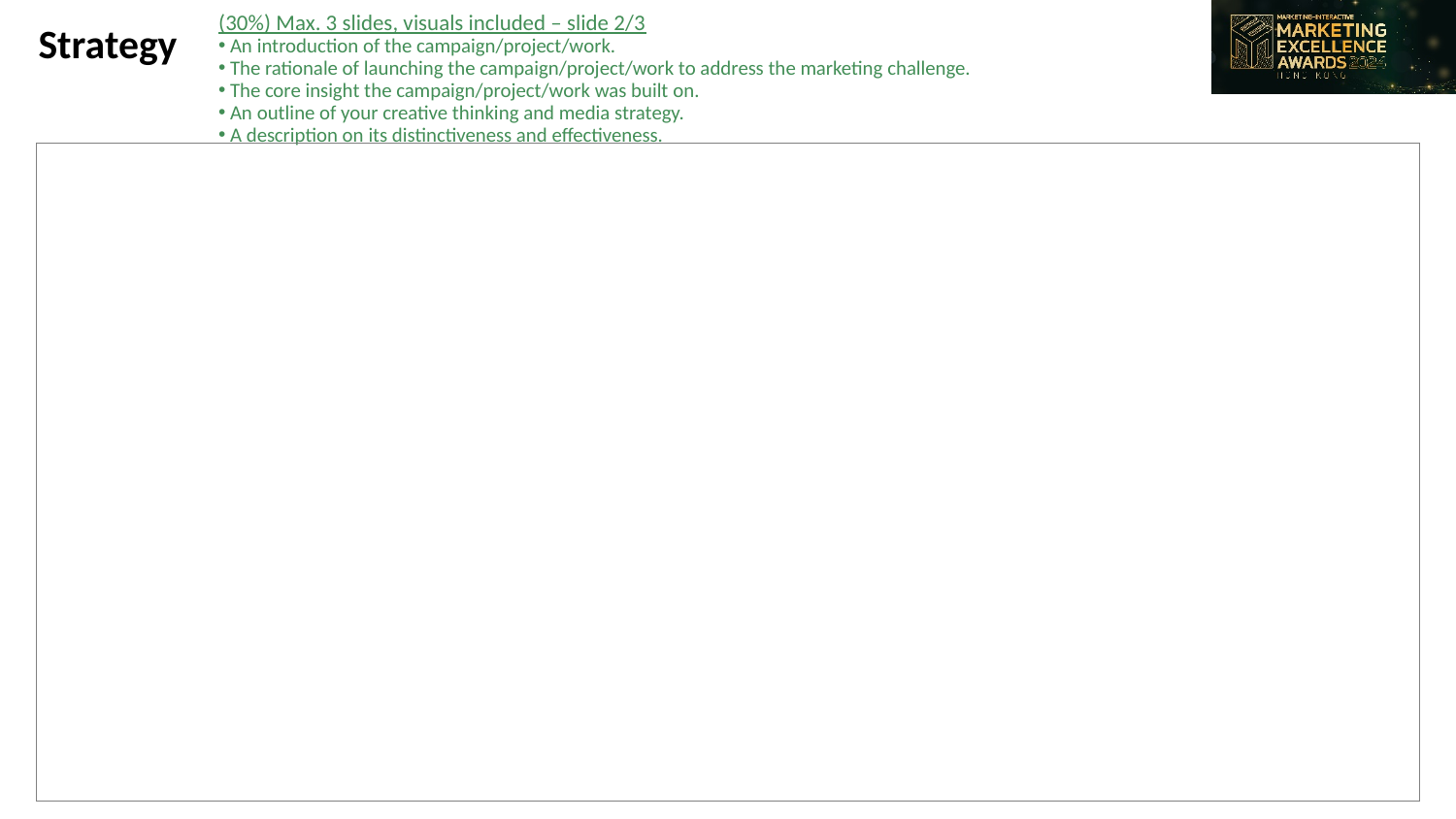

Strategy
(30%) Max. 3 slides, visuals included – slide 2/3
 An introduction of the campaign/project/work.
 The rationale of launching the campaign/project/work to address the marketing challenge.
 The core insight the campaign/project/work was built on.
 An outline of your creative thinking and media strategy.
 A description on its distinctiveness and effectiveness.
|  |
| --- |